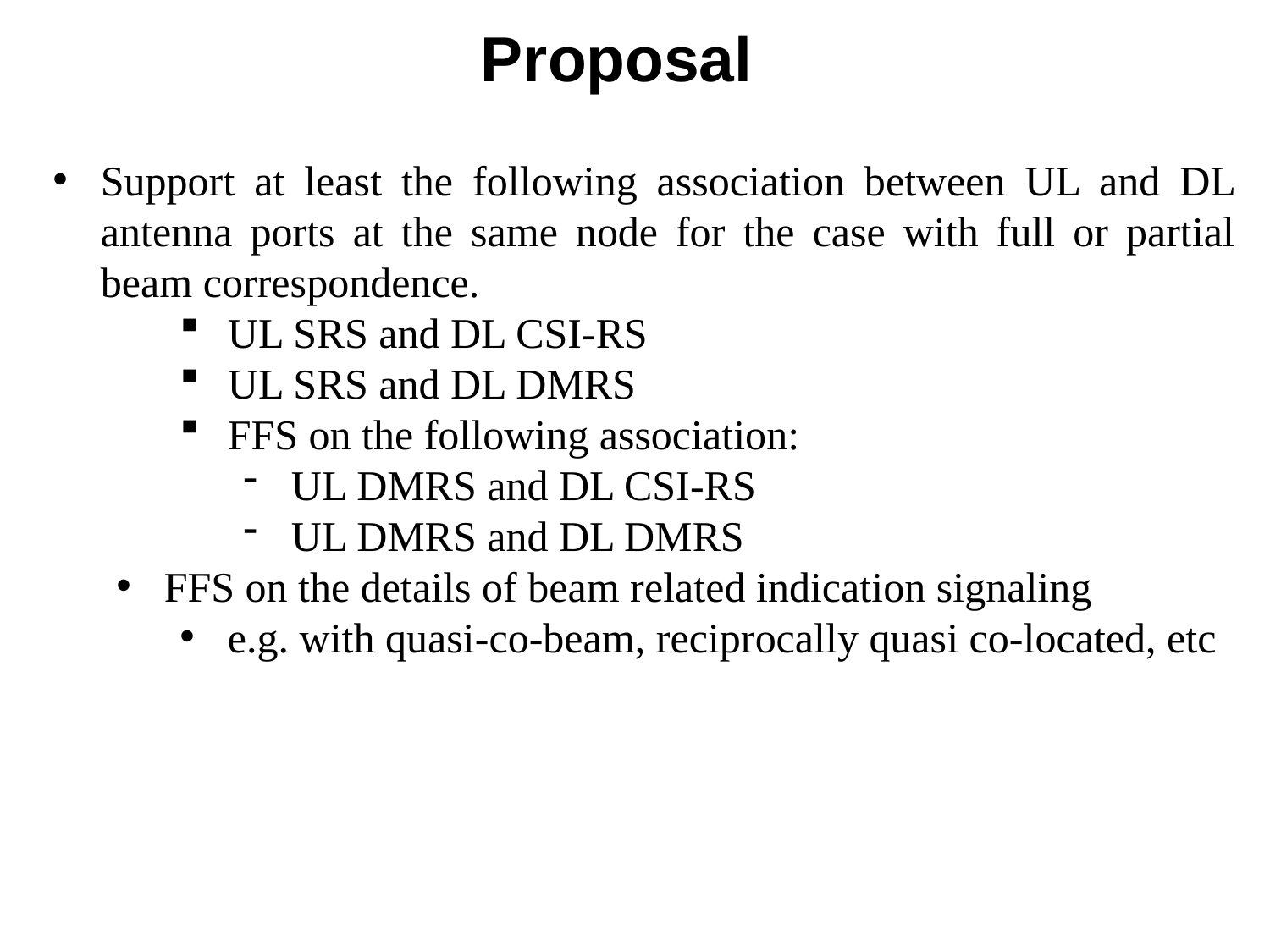

# Proposal
Support at least the following association between UL and DL antenna ports at the same node for the case with full or partial beam correspondence.
UL SRS and DL CSI-RS
UL SRS and DL DMRS
FFS on the following association:
UL DMRS and DL CSI-RS
UL DMRS and DL DMRS
FFS on the details of beam related indication signaling
e.g. with quasi-co-beam, reciprocally quasi co-located, etc